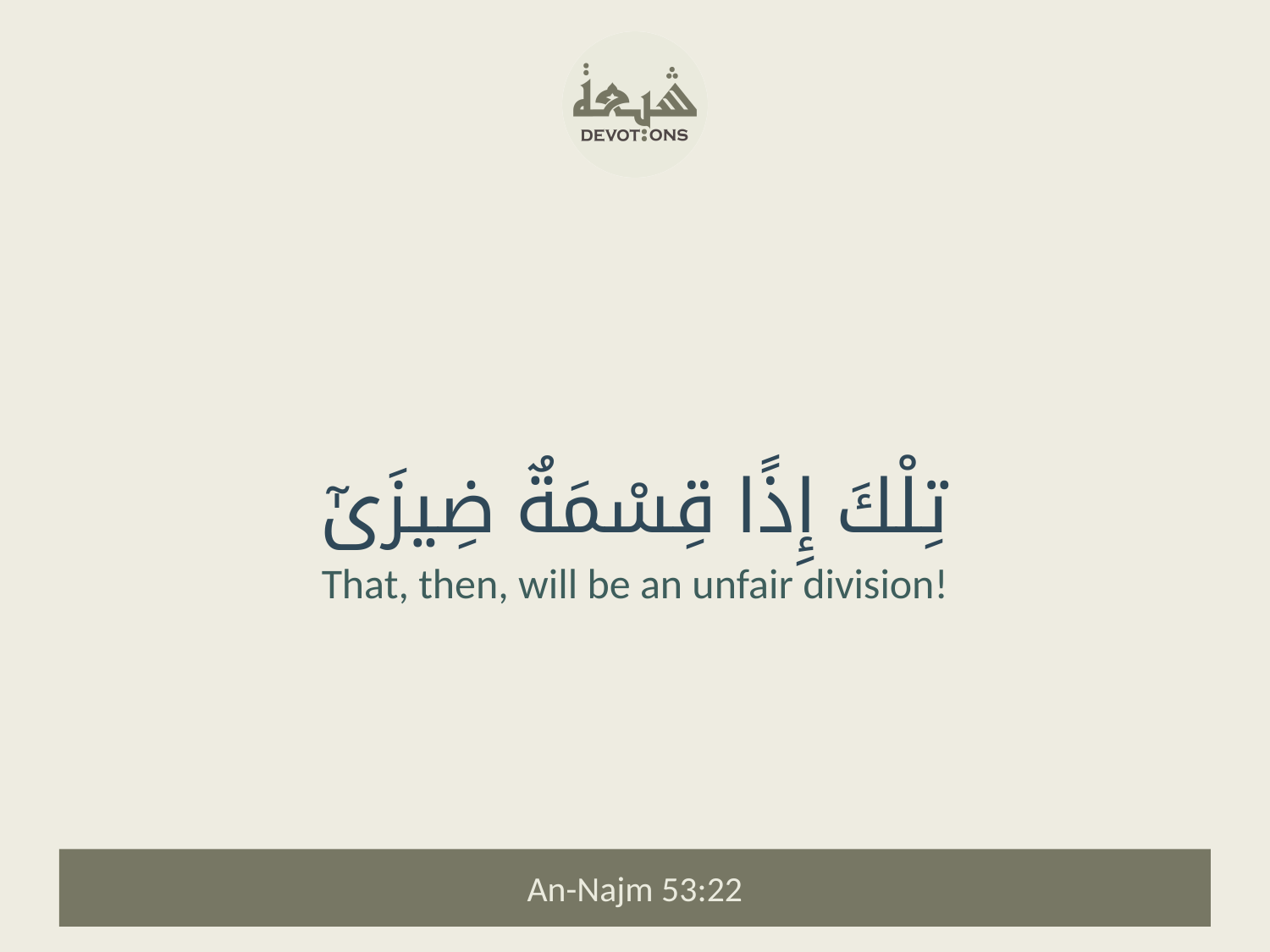

تِلْكَ إِذًا قِسْمَةٌ ضِيزَىٰٓ
That, then, will be an unfair division!
An-Najm 53:22